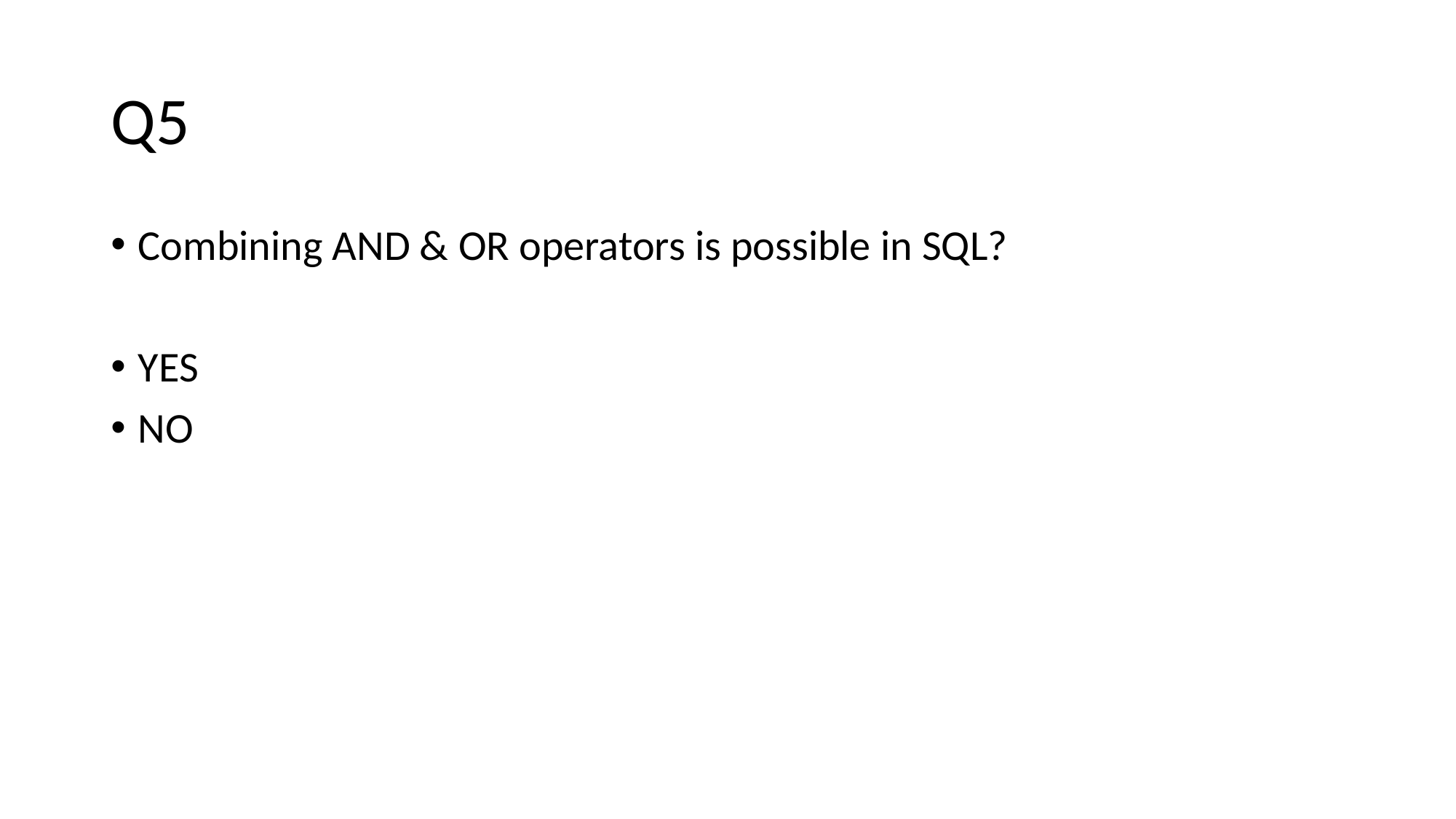

# Q5
Combining AND & OR operators is possible in SQL?

YES
NO